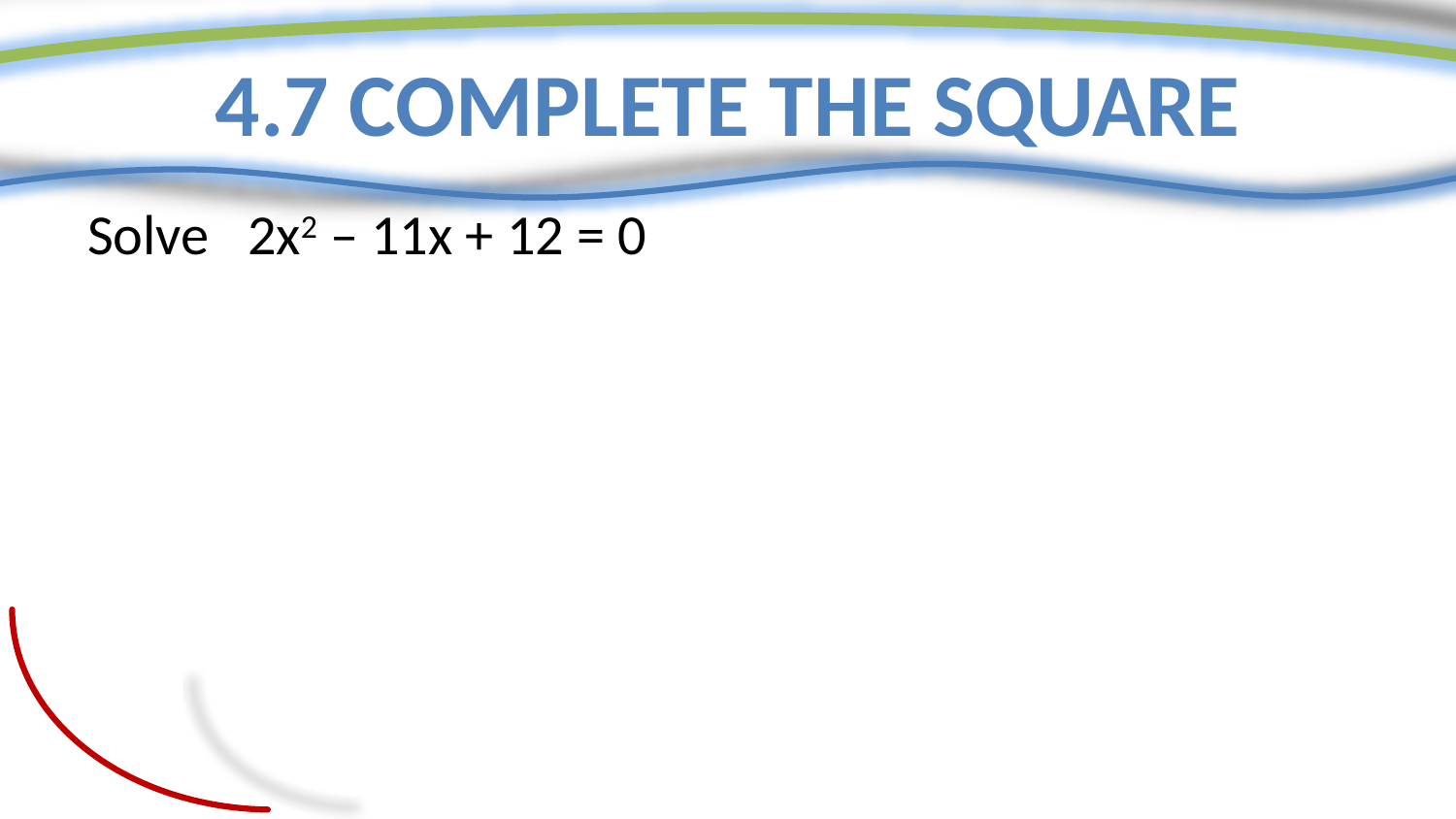

# 4.7 Complete the Square
Solve   2x2 – 11x + 12 = 0